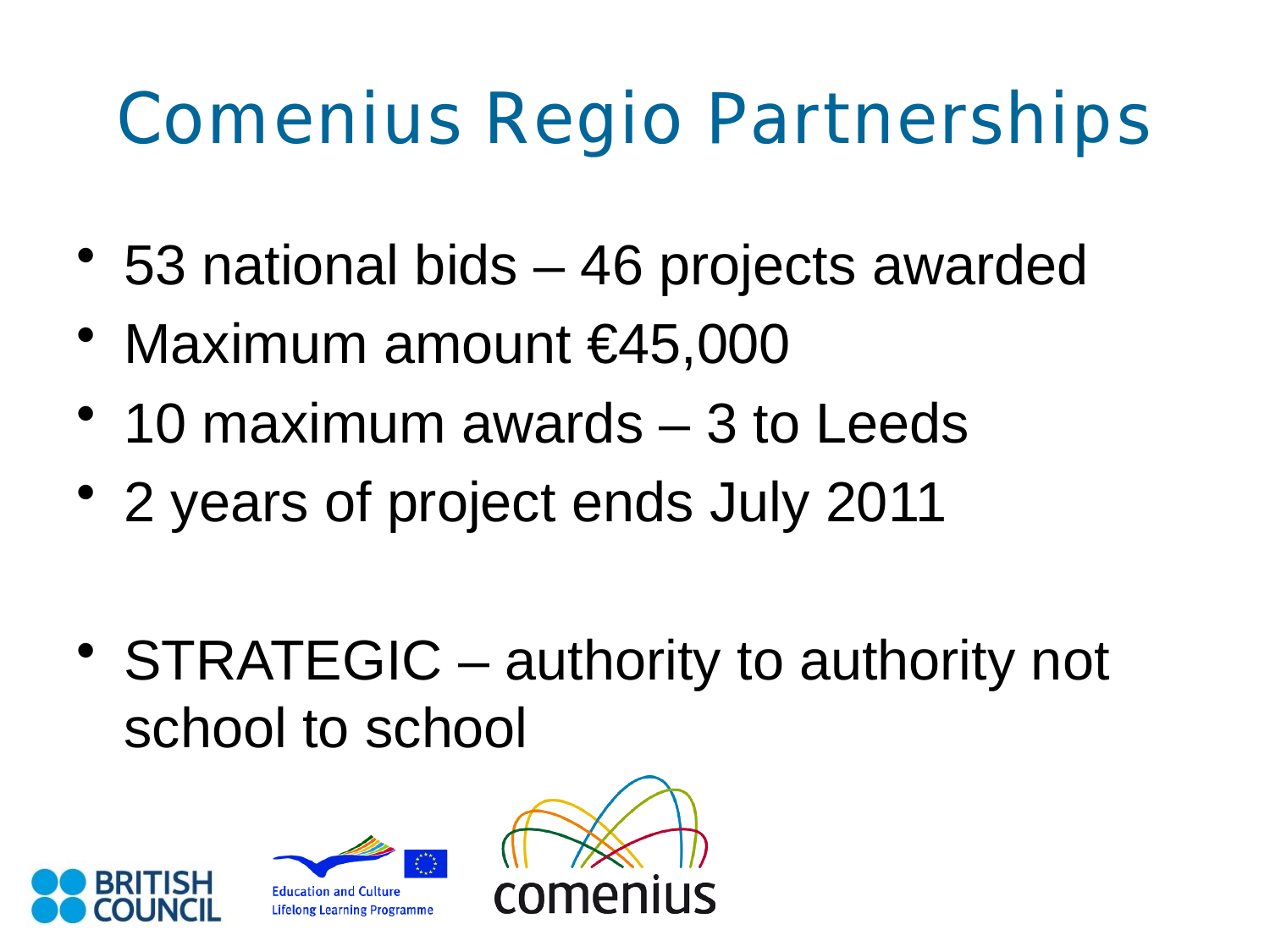

# Comenius Regio Partnerships
53 national bids – 46 projects awarded
Maximum amount €45,000
10 maximum awards – 3 to Leeds
2 years of project ends July 2011

STRATEGIC – authority to authority not school to school